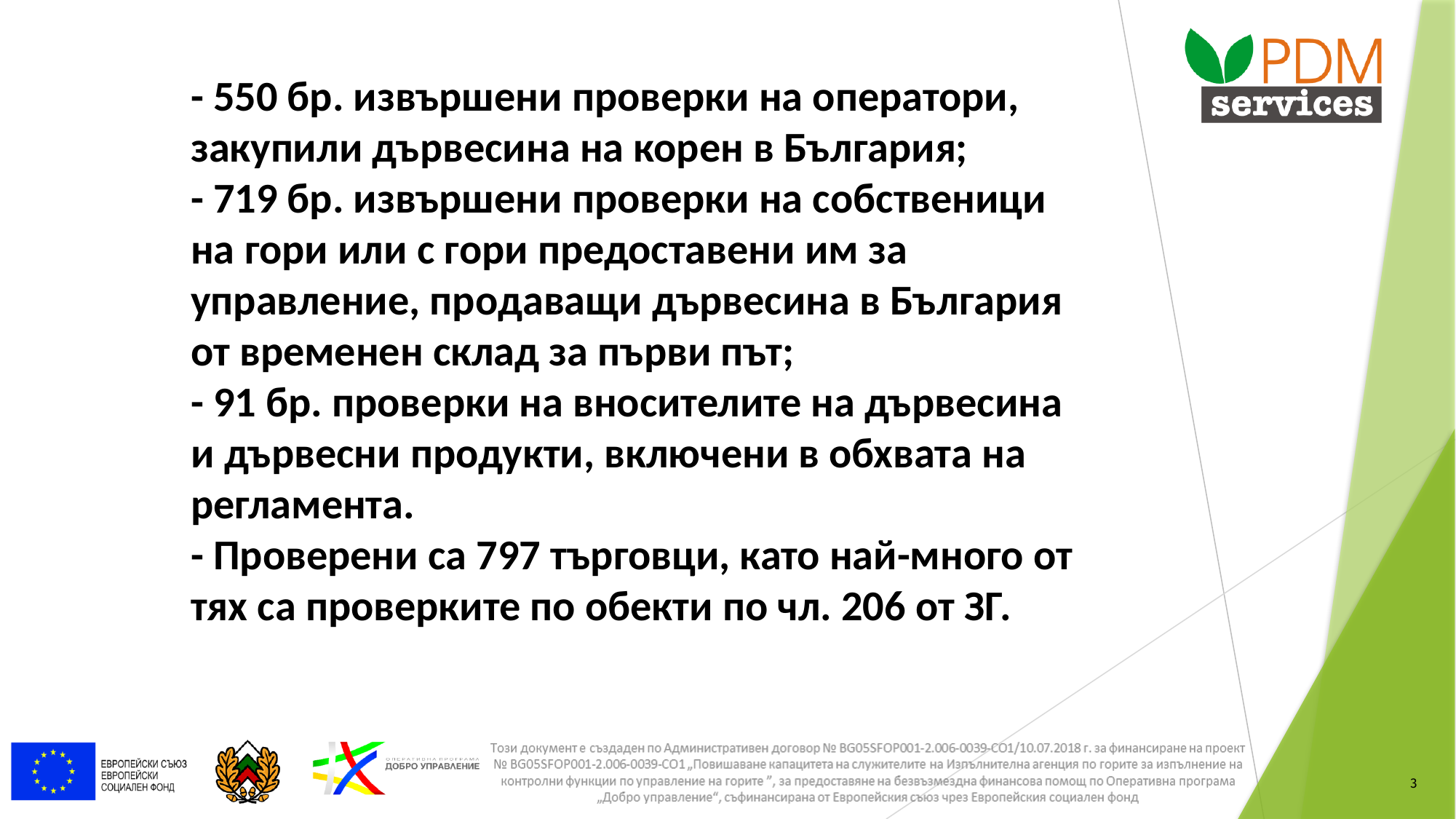

# - 550 бр. извършени проверки на оператори, закупили дървесина на корен в България; - 719 бр. извършени проверки на собственици на гори или с гори предоставени им за управление, продаващи дървесина в България от временен склад за първи път; - 91 бр. проверки на вносителите на дървесина и дървесни продукти, включени в обхвата на регламента. - Проверени са 797 търговци, като най-много от тях са проверките по обекти по чл. 206 от ЗГ.
3